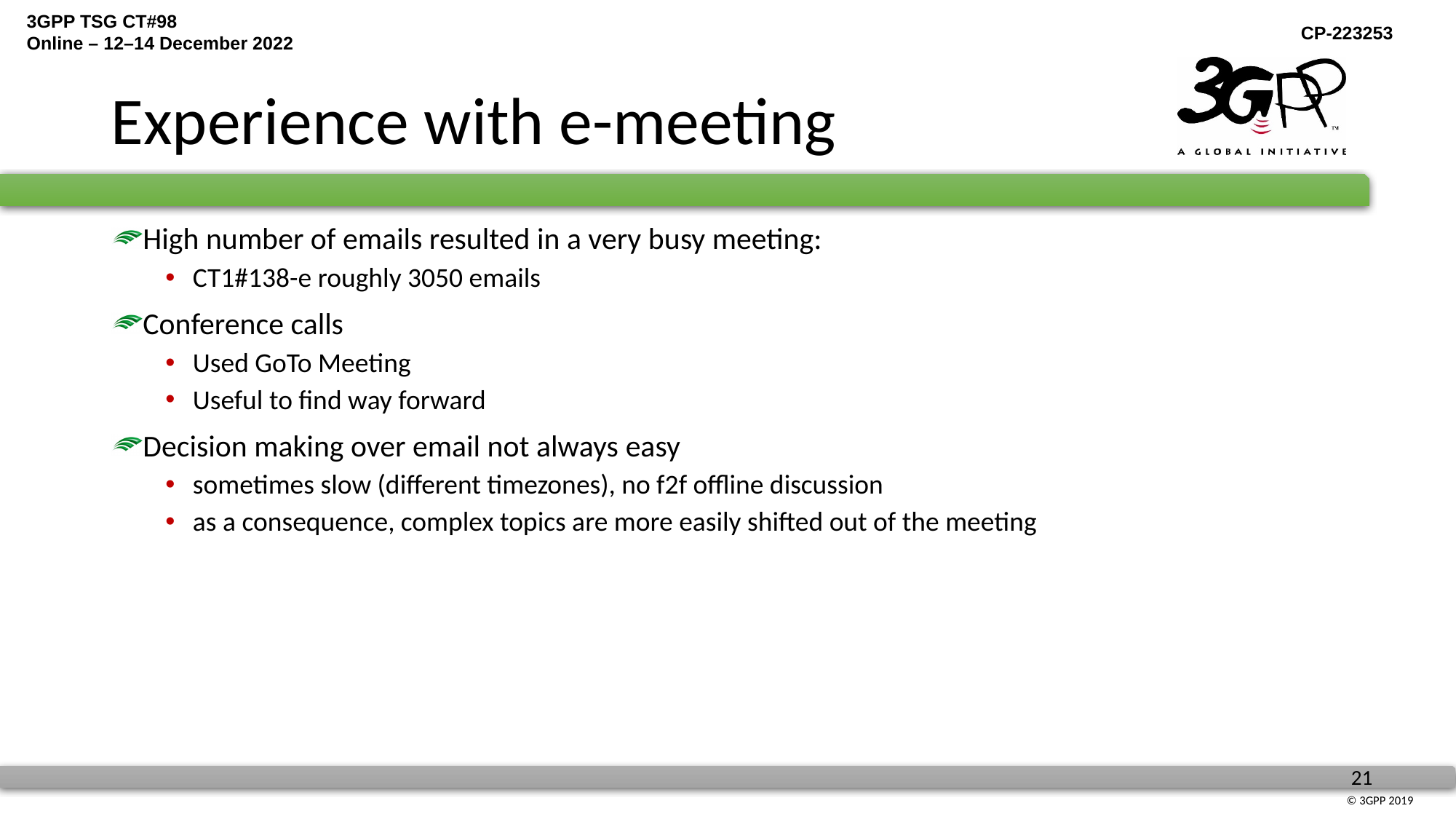

# Experience with e-meeting
High number of emails resulted in a very busy meeting:
CT1#138-e roughly 3050 emails
Conference calls
Used GoTo Meeting
Useful to find way forward
Decision making over email not always easy
sometimes slow (different timezones), no f2f offline discussion
as a consequence, complex topics are more easily shifted out of the meeting